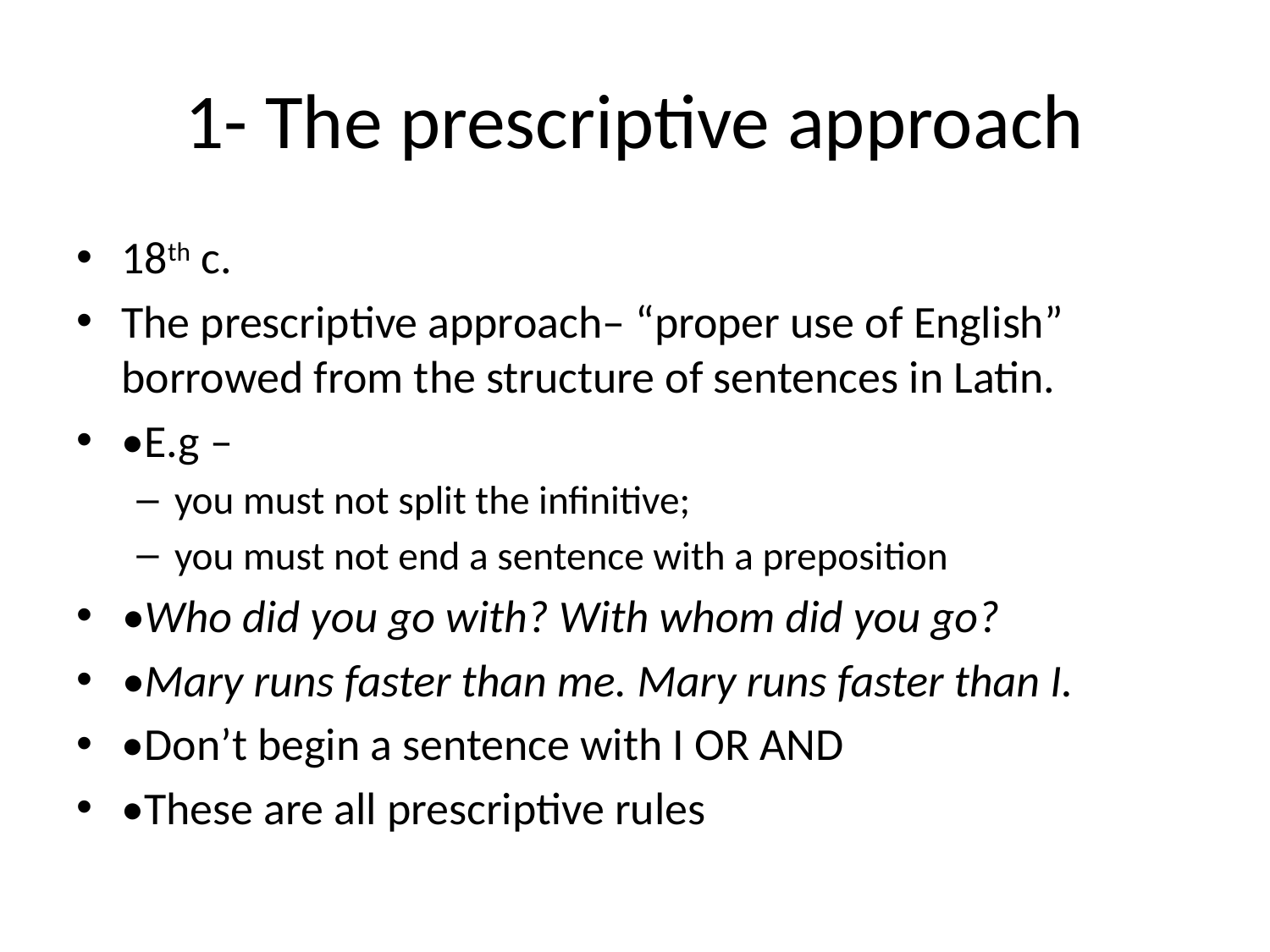

# 1- The prescriptive approach
18th c.
The prescriptive approach– “proper use of English” borrowed from the structure of sentences in Latin.
•E.g –
you must not split the infinitive;
you must not end a sentence with a preposition
•Who did you go with? With whom did you go?
•Mary runs faster than me. Mary runs faster than I.
•Don’t begin a sentence with I OR AND
•These are all prescriptive rules